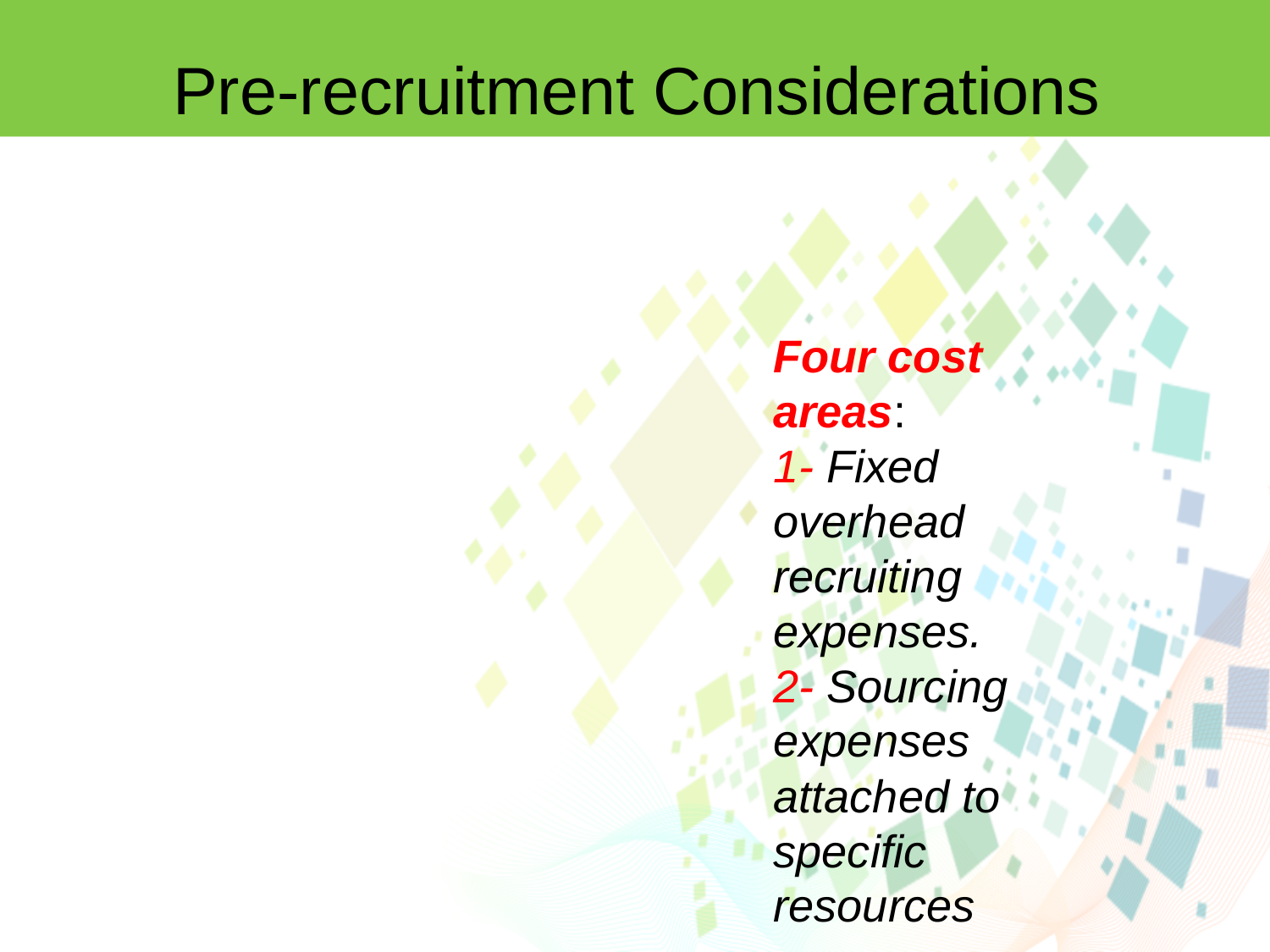

Pre-recruitment Considerations
Four cost areas:
1- Fixed overhead recruiting expenses.
2- Sourcing expenses attached to specific resources